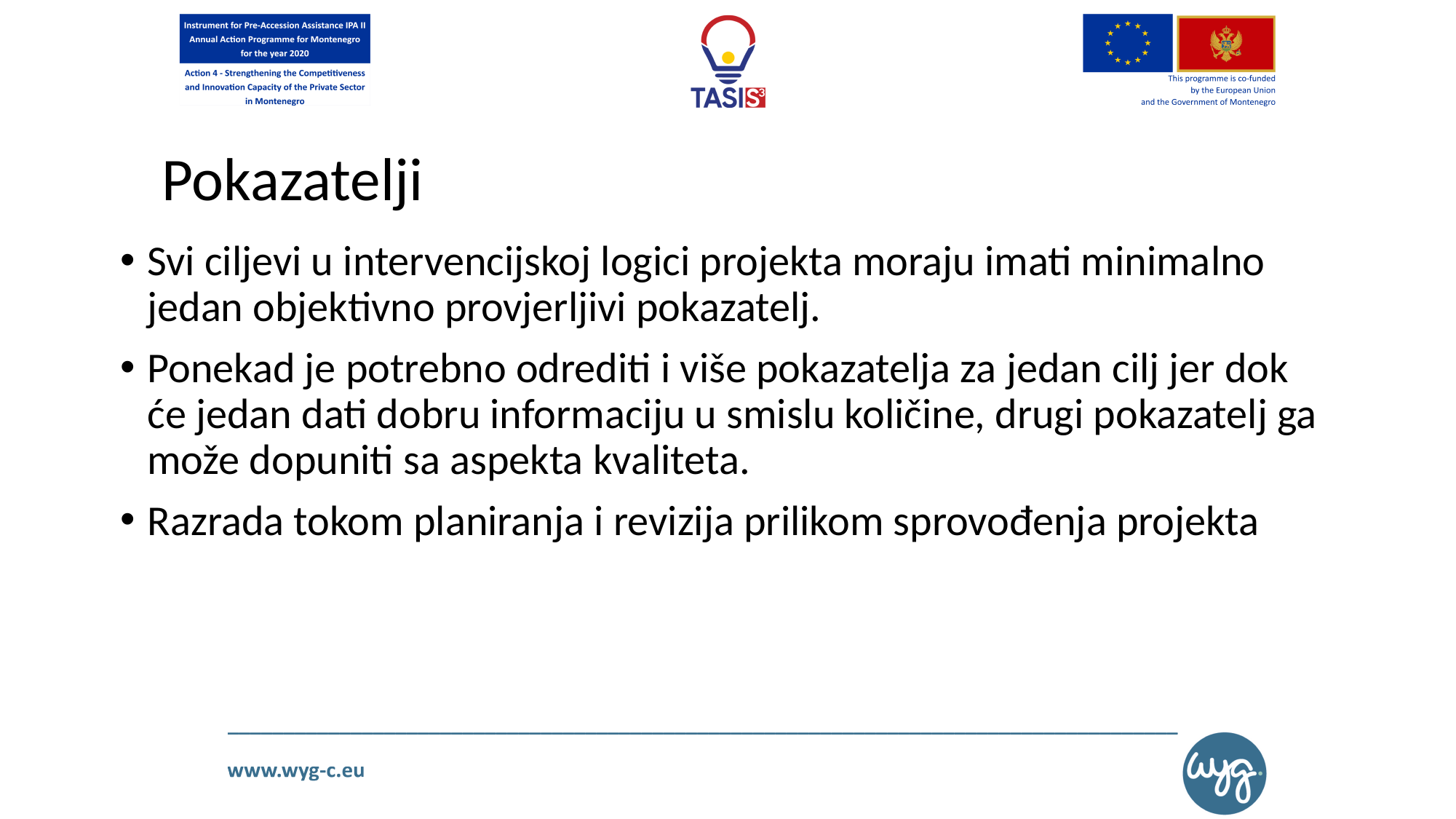

# Pokazatelji
Svi ciljevi u intervencijskoj logici projekta moraju imati minimalno jedan objektivno provjerljivi pokazatelj.
Ponekad je potrebno odrediti i više pokazatelja za jedan cilj jer dok će jedan dati dobru informaciju u smislu količine, drugi pokazatelj ga može dopuniti sa aspekta kvaliteta.
Razrada tokom planiranja i revizija prilikom sprovođenja projekta